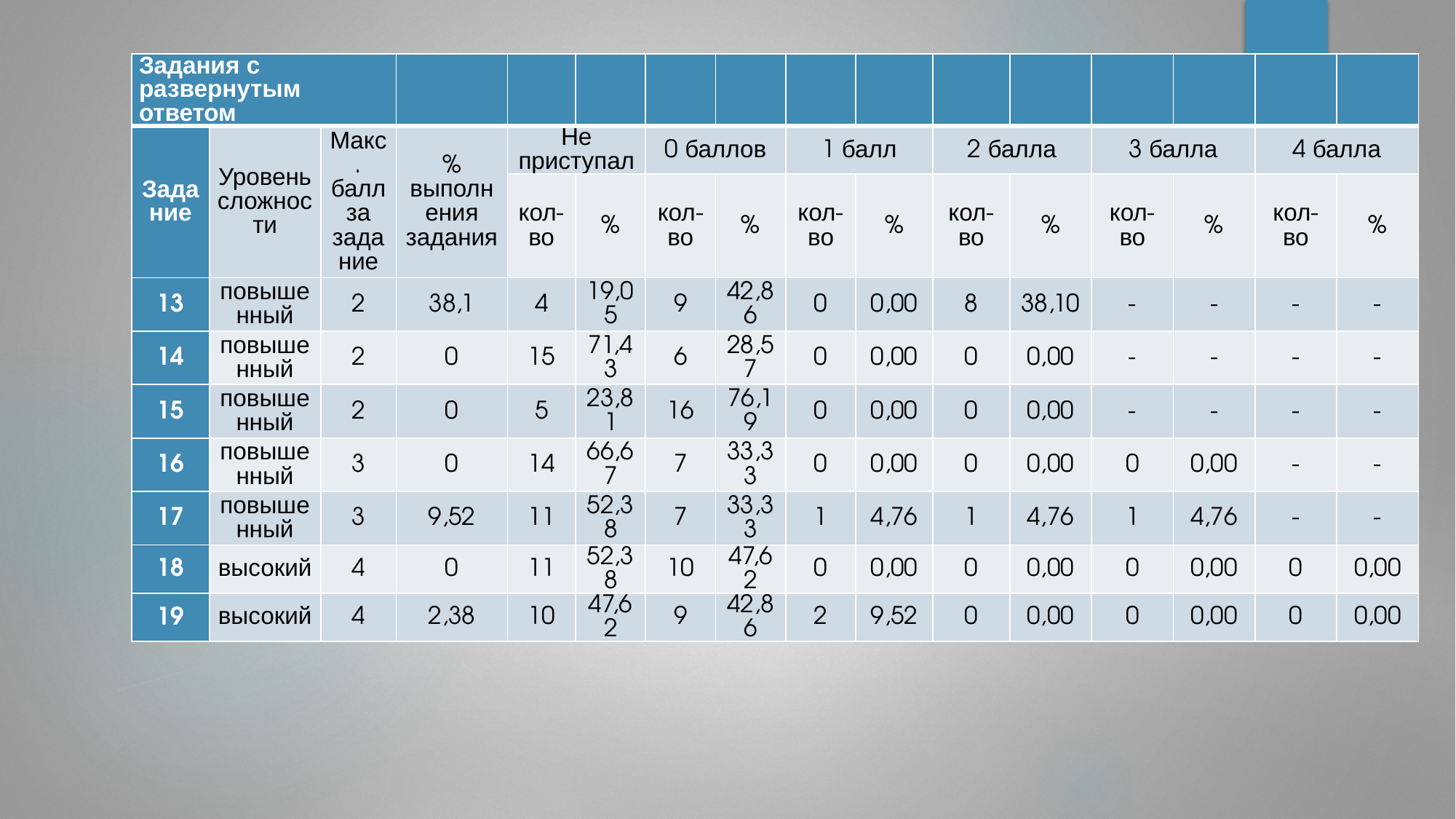

#
| Задания с развернутым ответом |  |  |  |  |  |  |  |  |  |  |  |  |  |  |  |
| --- | --- | --- | --- | --- | --- | --- | --- | --- | --- | --- | --- | --- | --- | --- | --- |
| Задание | Уровень сложности | Макс. балл за задание | % выполнения задания | Не приступал |  | 0 баллов |  | 1 балл |  | 2 балла |  | 3 балла |  | 4 балла |  |
|  |  |  |  | кол-во | % | кол-во | % | кол-во | % | кол-во | % | кол-во | % | кол-во | % |
| 13 | повышенный | 2 | 38,1 | 4 | 19,05 | 9 | 42,86 | 0 | 0,00 | 8 | 38,10 | - | - | - | - |
| 14 | повышенный | 2 | 0 | 15 | 71,43 | 6 | 28,57 | 0 | 0,00 | 0 | 0,00 | - | - | - | - |
| 15 | повышенный | 2 | 0 | 5 | 23,81 | 16 | 76,19 | 0 | 0,00 | 0 | 0,00 | - | - | - | - |
| 16 | повышенный | 3 | 0 | 14 | 66,67 | 7 | 33,33 | 0 | 0,00 | 0 | 0,00 | 0 | 0,00 | - | - |
| 17 | повышенный | 3 | 9,52 | 11 | 52,38 | 7 | 33,33 | 1 | 4,76 | 1 | 4,76 | 1 | 4,76 | - | - |
| 18 | высокий | 4 | 0 | 11 | 52,38 | 10 | 47,62 | 0 | 0,00 | 0 | 0,00 | 0 | 0,00 | 0 | 0,00 |
| 19 | высокий | 4 | 2,38 | 10 | 47,62 | 9 | 42,86 | 2 | 9,52 | 0 | 0,00 | 0 | 0,00 | 0 | 0,00 |